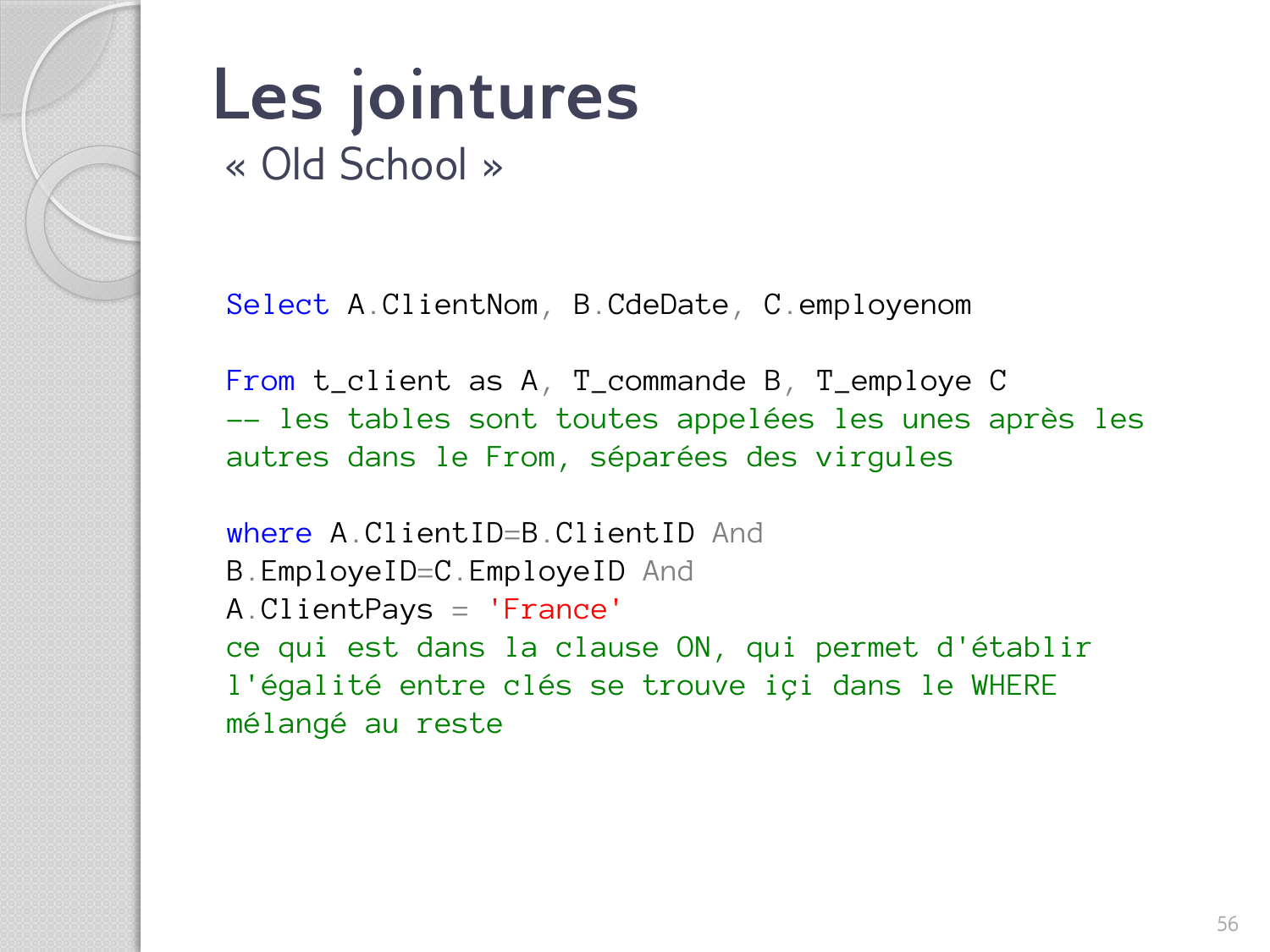

# Les jointures « Old School »
Select A.ClientNom, B.CdeDate, C.employenom

From t_client as A, T_commande B, T_employe C
-- les tables sont toutes appelées les unes après les autres dans le From, séparées des virgules

where A.ClientID=B.ClientID And
B.EmployeID=C.EmployeID And
A.ClientPays = 'France'
ce qui est dans la clause ON, qui permet d'établir l'égalité entre clés se trouve içi dans le WHERE mélangé au reste

56